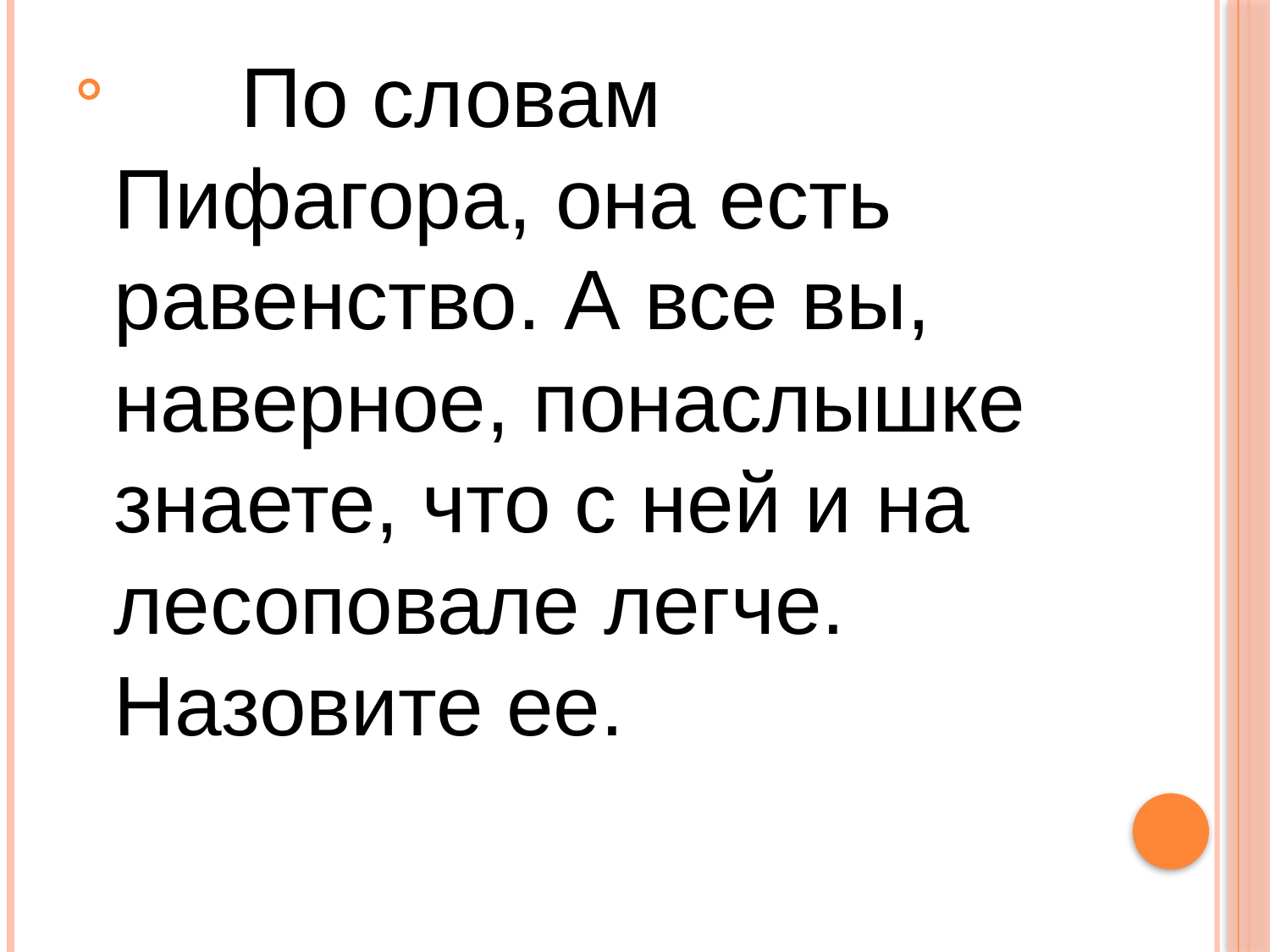

По словам Пифагора, она есть равенство. А все вы, наверное, понаслышке знаете, что с ней и на лесоповале легче. Назовите ее.
#